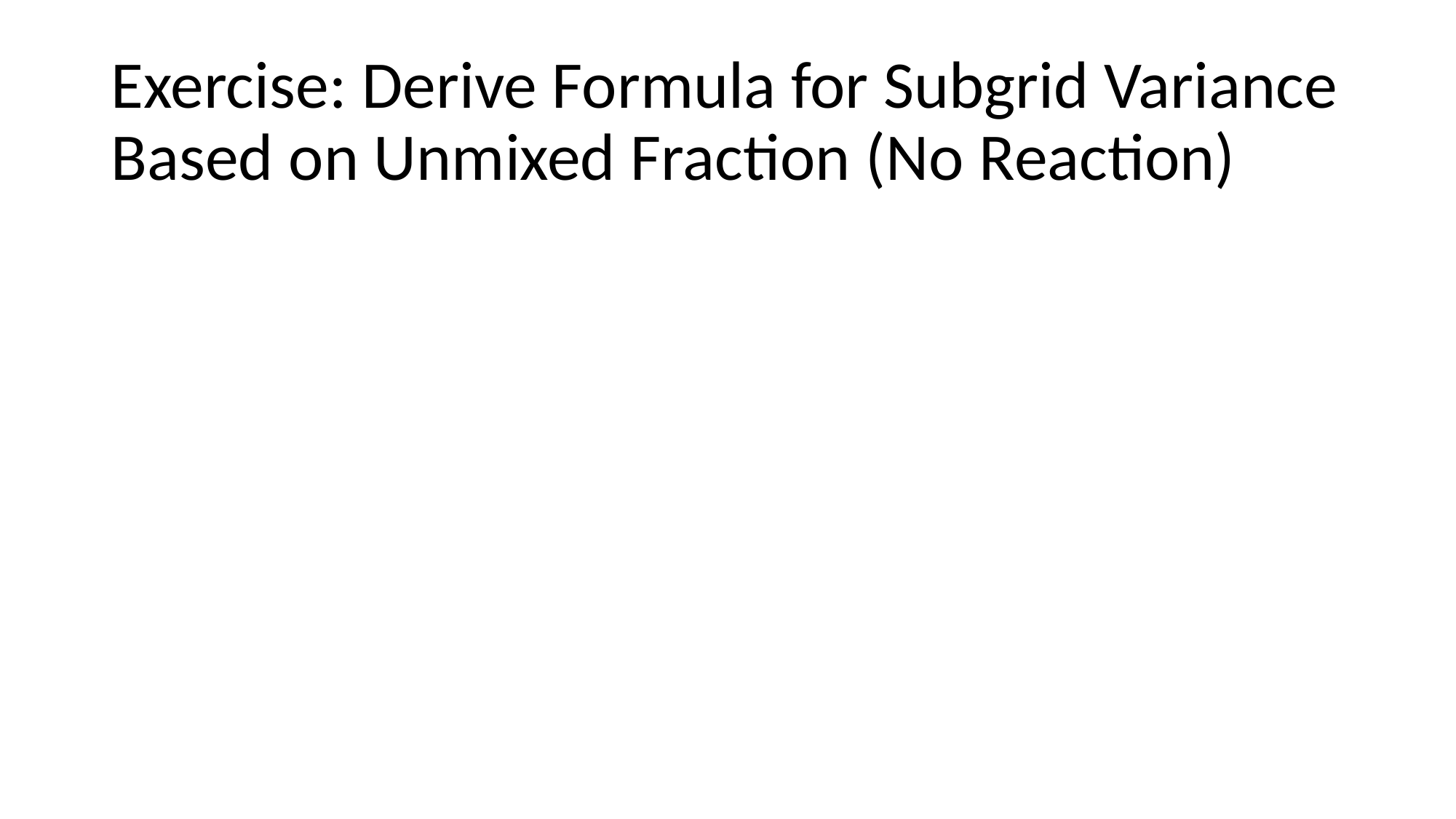

# Exercise: Derive Formula for Subgrid Variance Based on Unmixed Fraction (No Reaction)